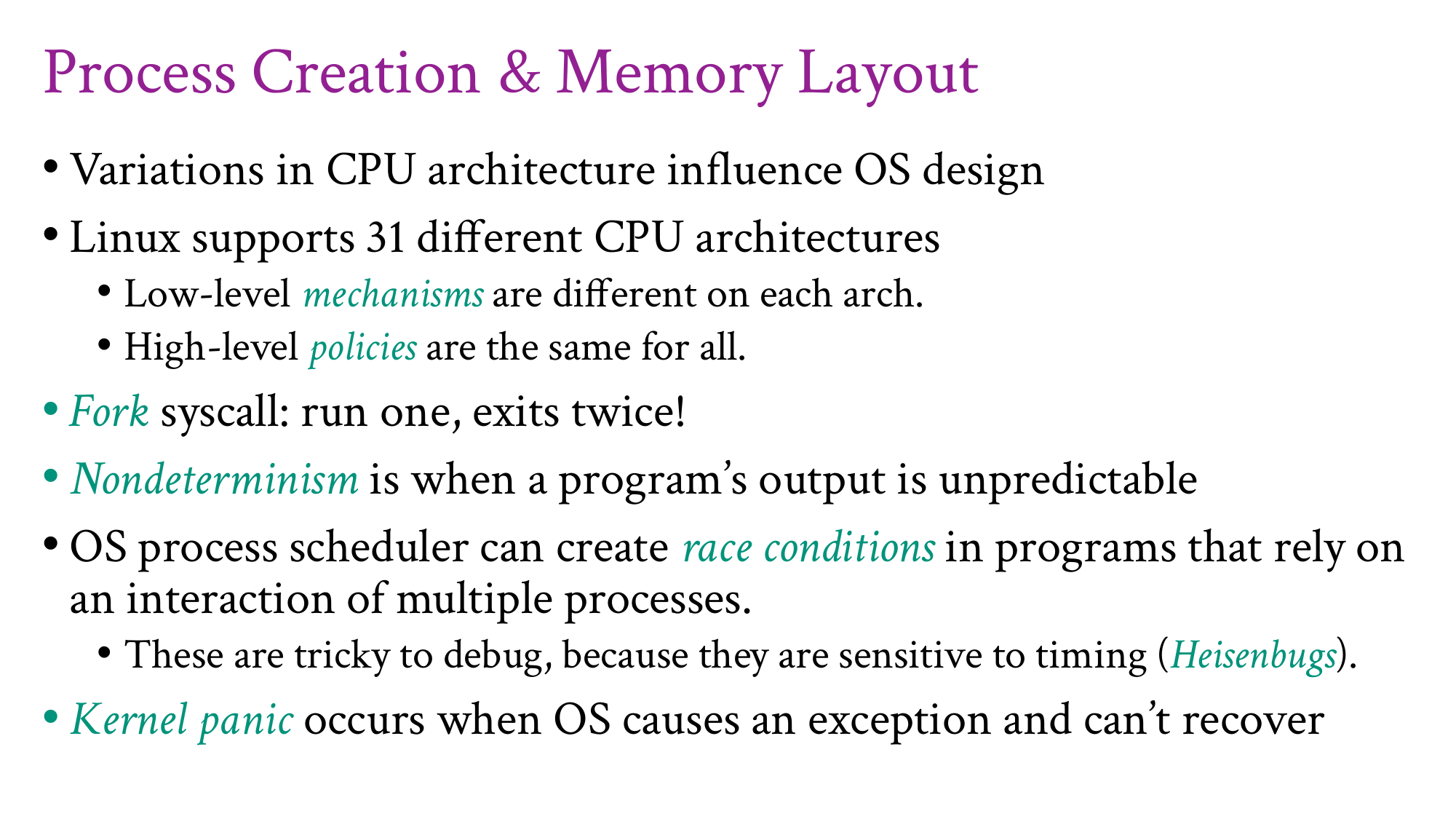

# Process Creation & Memory Layout
Variations in CPU architecture influence OS design
Linux supports 31 different CPU architectures
Low-level mechanisms are different on each arch.
High-level policies are the same for all.
Fork syscall: run one, exits twice!
Nondeterminism is when a program’s output is unpredictable
OS process scheduler can create race conditions in programs that rely on an interaction of multiple processes.
These are tricky to debug, because they are sensitive to timing (Heisenbugs).
Kernel panic occurs when OS causes an exception and can’t recover